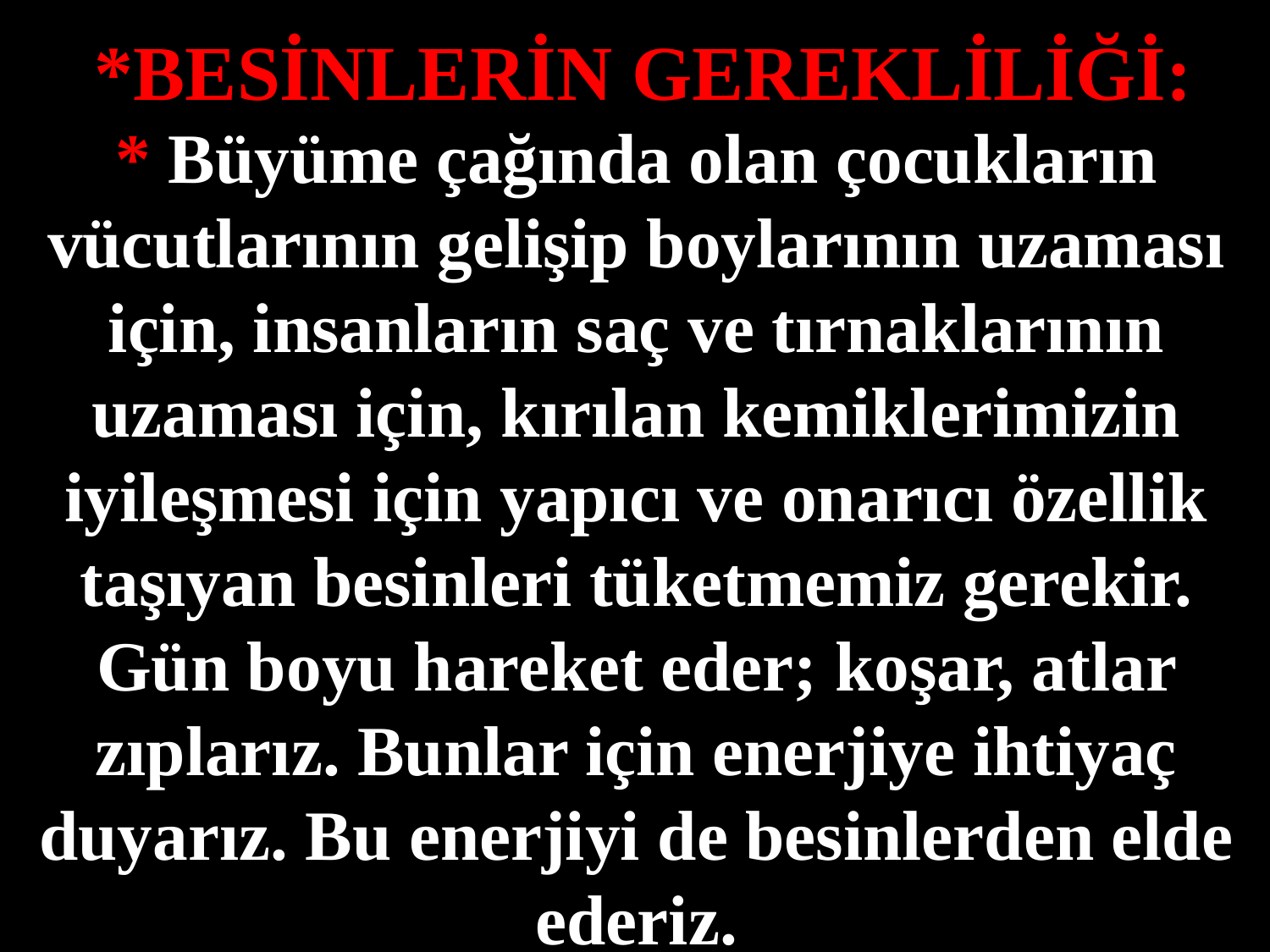

*BESİNLERİN GEREKLİLİĞİ:
* Büyüme çağında olan çocukların vücutlarının gelişip boylarının uzaması için, insanların saç ve tırnaklarının uzaması için, kırılan kemiklerimizin iyileşmesi için yapıcı ve onarıcı özellik taşıyan besinleri tüketmemiz gerekir. Gün boyu hareket eder; koşar, atlar zıplarız. Bunlar için enerjiye ihtiyaç duyarız. Bu enerjiyi de besinlerden elde ederiz.
#